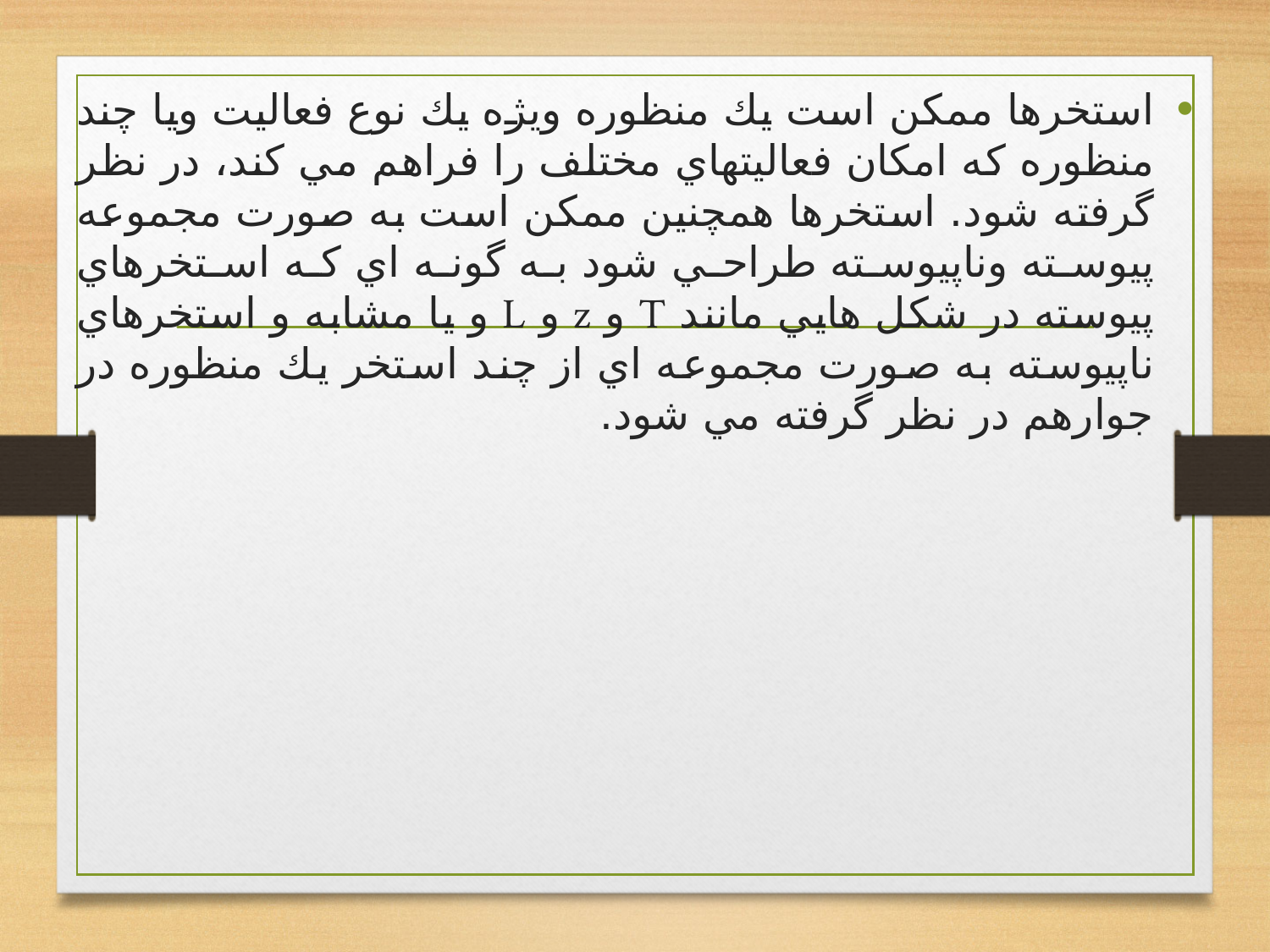

استخرها ممكن است يك منظوره ويژه يك نوع فعاليت ويا چند منظوره كه امكان فعاليتهاي مختلف را فراهم مي كند، در نظر گرفته شود. استخرها همچنين ممكن است به صورت مجموعه پيوسته وناپيوسته طراحي شود به گونه اي كه استخرهاي پيوسته در شكل هايي مانند T و z و L و يا مشابه و استخرهاي ناپيوسته به صورت مجموعه اي از چند استخر يك منظوره در جوارهم در نظر گرفته مي شود.